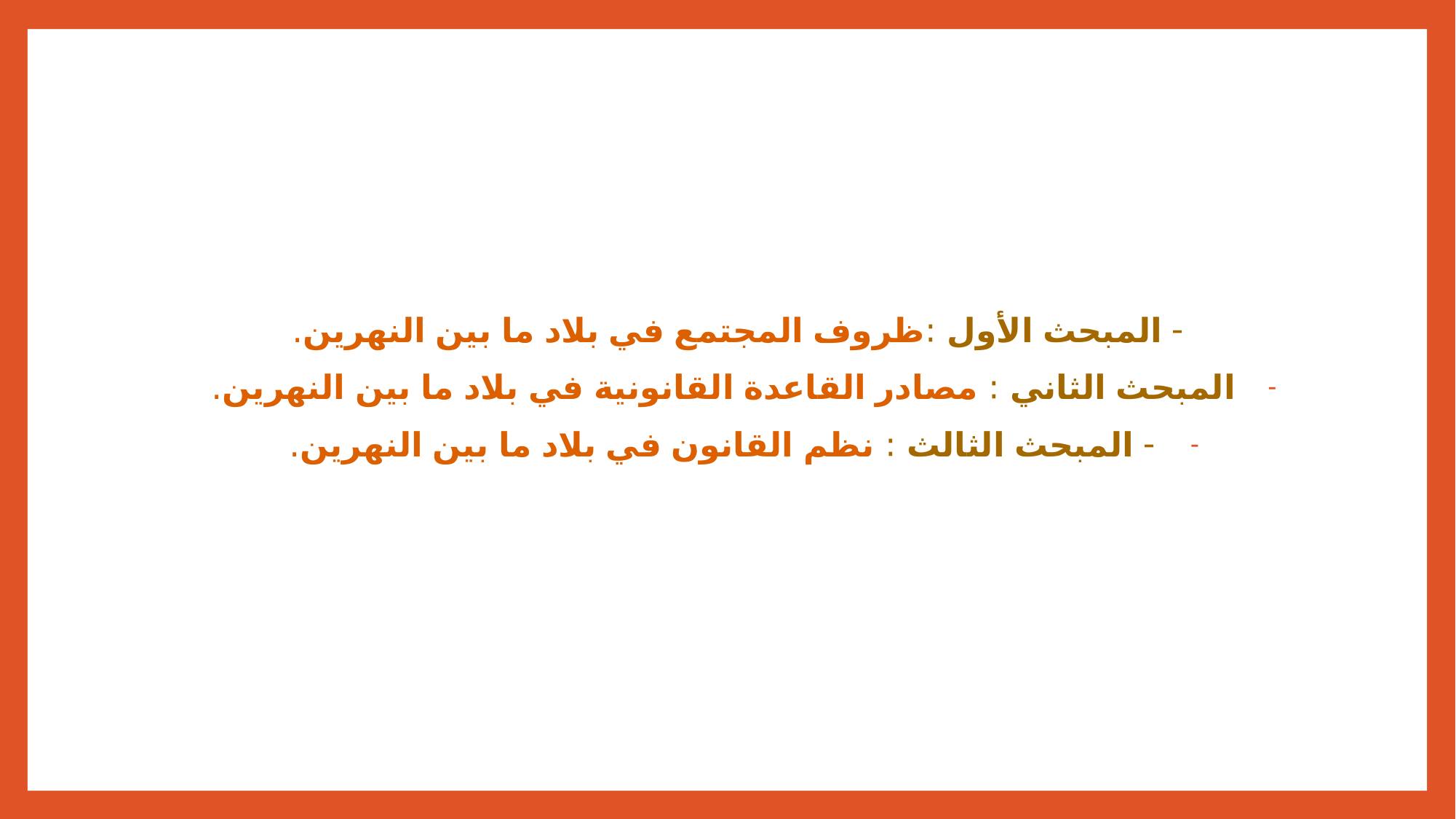

- المبحث الأول :ظروف المجتمع في بلاد ما بين النهرين.
المبحث الثاني : مصادر القاعدة القانونية في بلاد ما بين النهرين.
- المبحث الثالث : نظم القانون في بلاد ما بين النهرين.